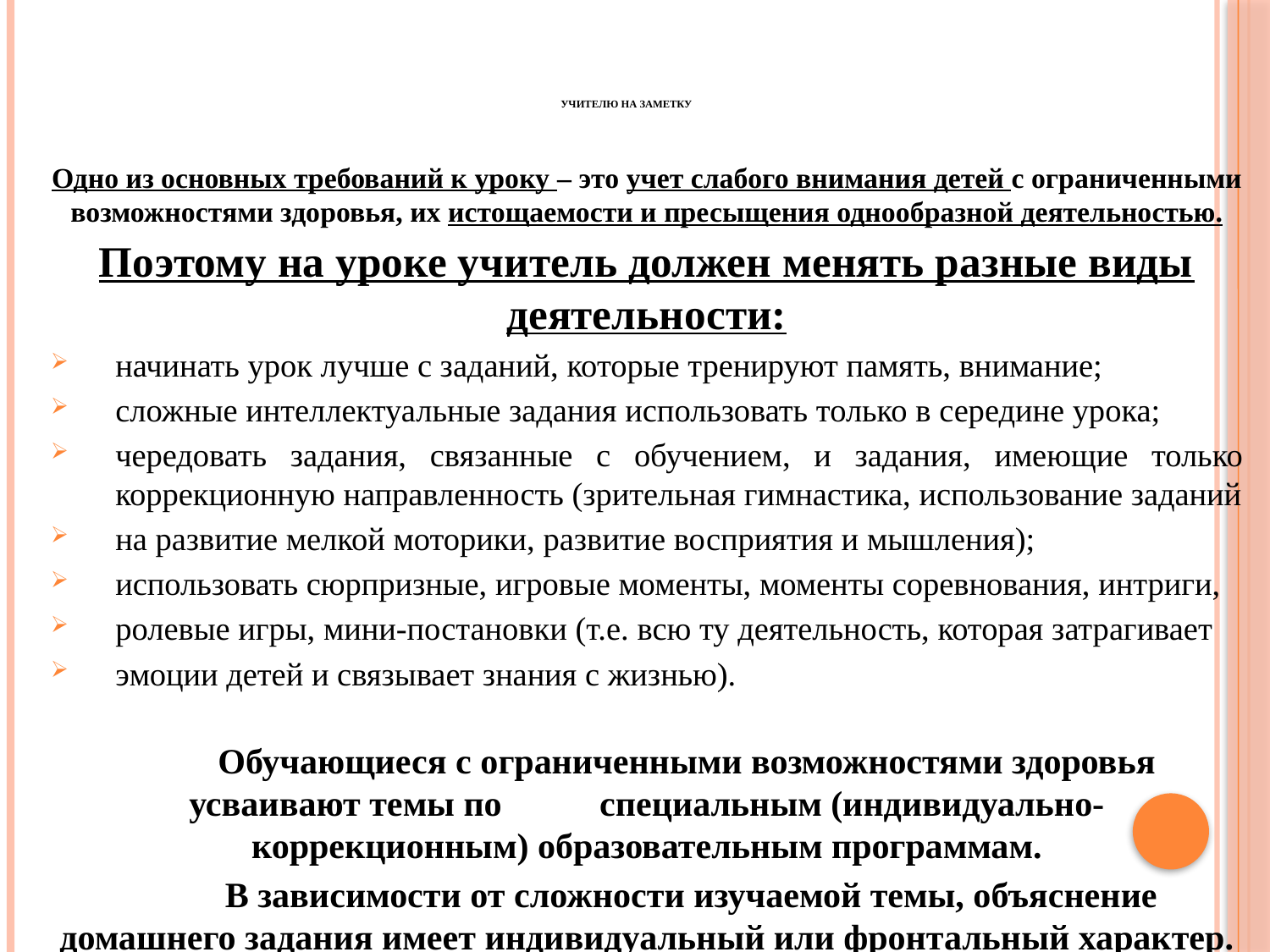

# Учителю на заметку

Одно из основных требований к уроку – это учет слабого внимания детей с ограниченными возможностями здоровья, их истощаемости и пресыщения однообразной деятельностью.
Поэтому на уроке учитель должен менять разные виды деятельности:
начинать урок лучше с заданий, которые тренируют память, внимание;
сложные интеллектуальные задания использовать только в середине урока;
чередовать задания, связанные с обучением, и задания, имеющие только коррекционную направленность (зрительная гимнастика, использование заданий
на развитие мелкой моторики, развитие восприятия и мышления);
использовать сюрпризные, игровые моменты, моменты соревнования, интриги,
ролевые игры, мини-постановки (т.е. всю ту деятельность, которая затрагивает
эмоции детей и связывает знания с жизнью).

         Обучающиеся с ограниченными возможностями здоровья усваивают темы по           специальным (индивидуально-коррекционным) образовательным программам.
          В зависимости от сложности изучаемой темы, объяснение домашнего задания имеет индивидуальный или фронтальный характер.